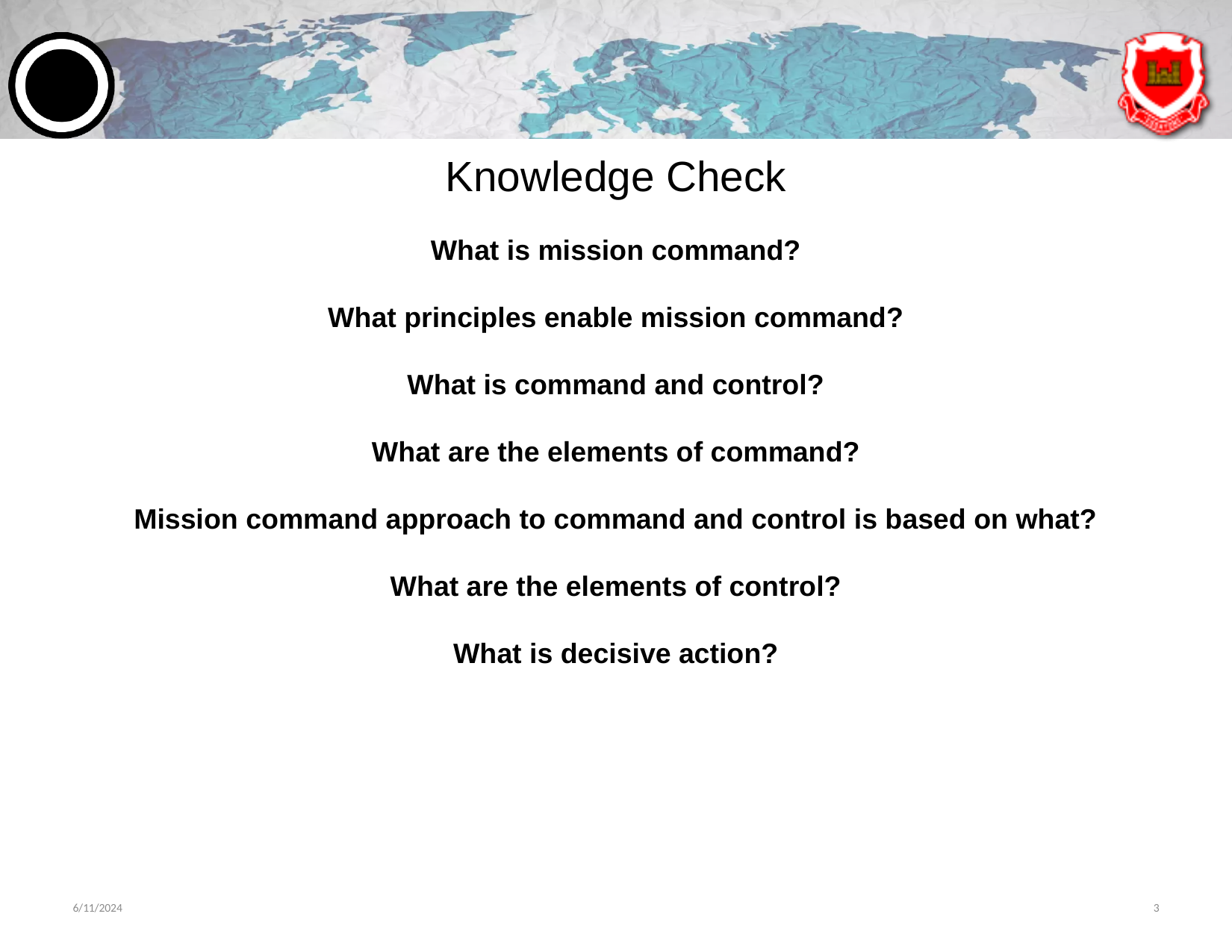

# Knowledge Check
What is mission command?

What principles enable mission command?

What is command and control?

What are the elements of command?

Mission command approach to command and control is based on what?

What are the elements of control?

What is decisive action?
6/11/2024
3